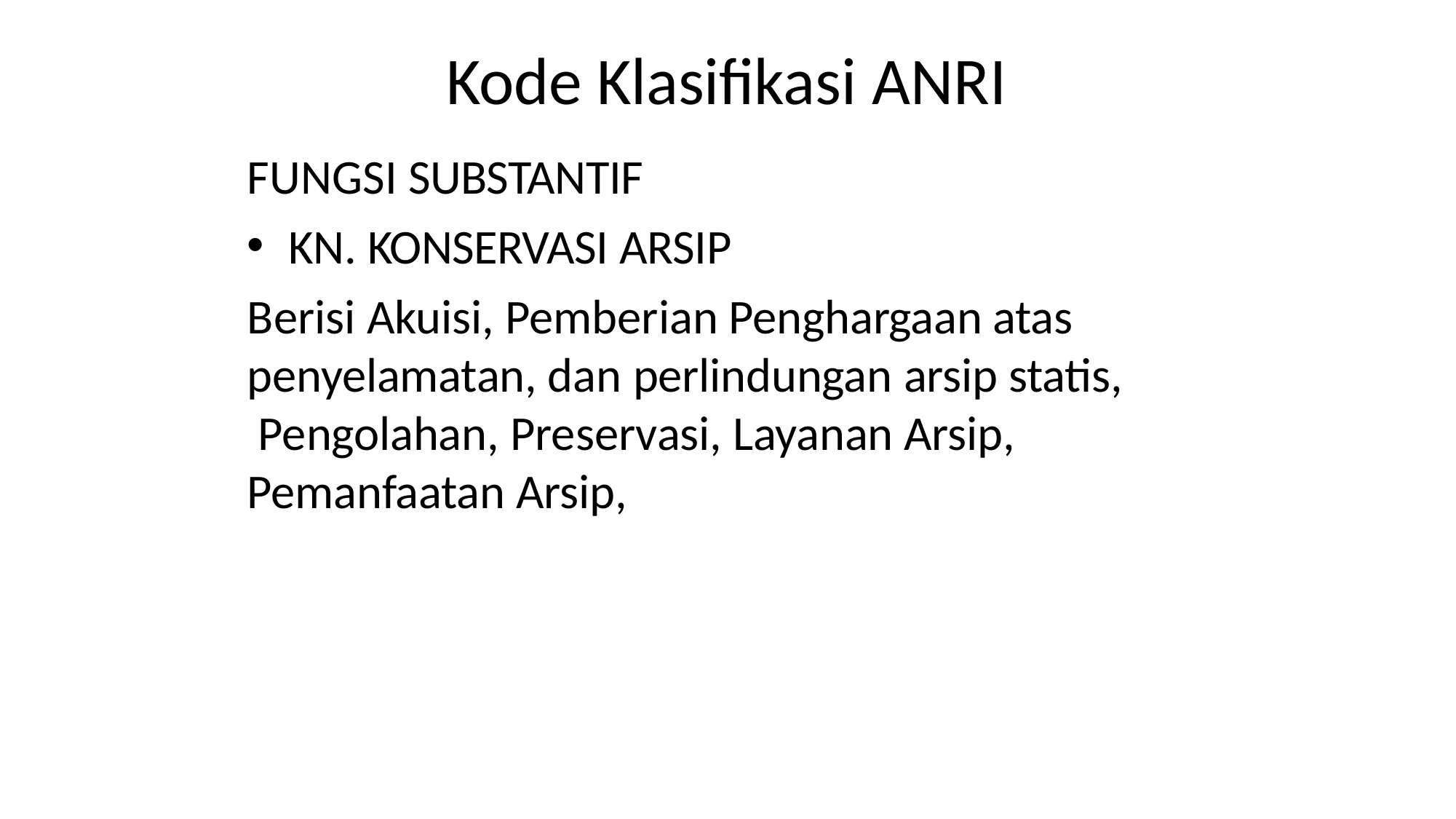

# Kode Klasifikasi ANRI
FUNGSI SUBSTANTIF
KN. KONSERVASI ARSIP
Berisi Akuisi, Pemberian Penghargaan atas  penyelamatan, dan perlindungan arsip statis,  Pengolahan, Preservasi, Layanan Arsip,  Pemanfaatan Arsip,